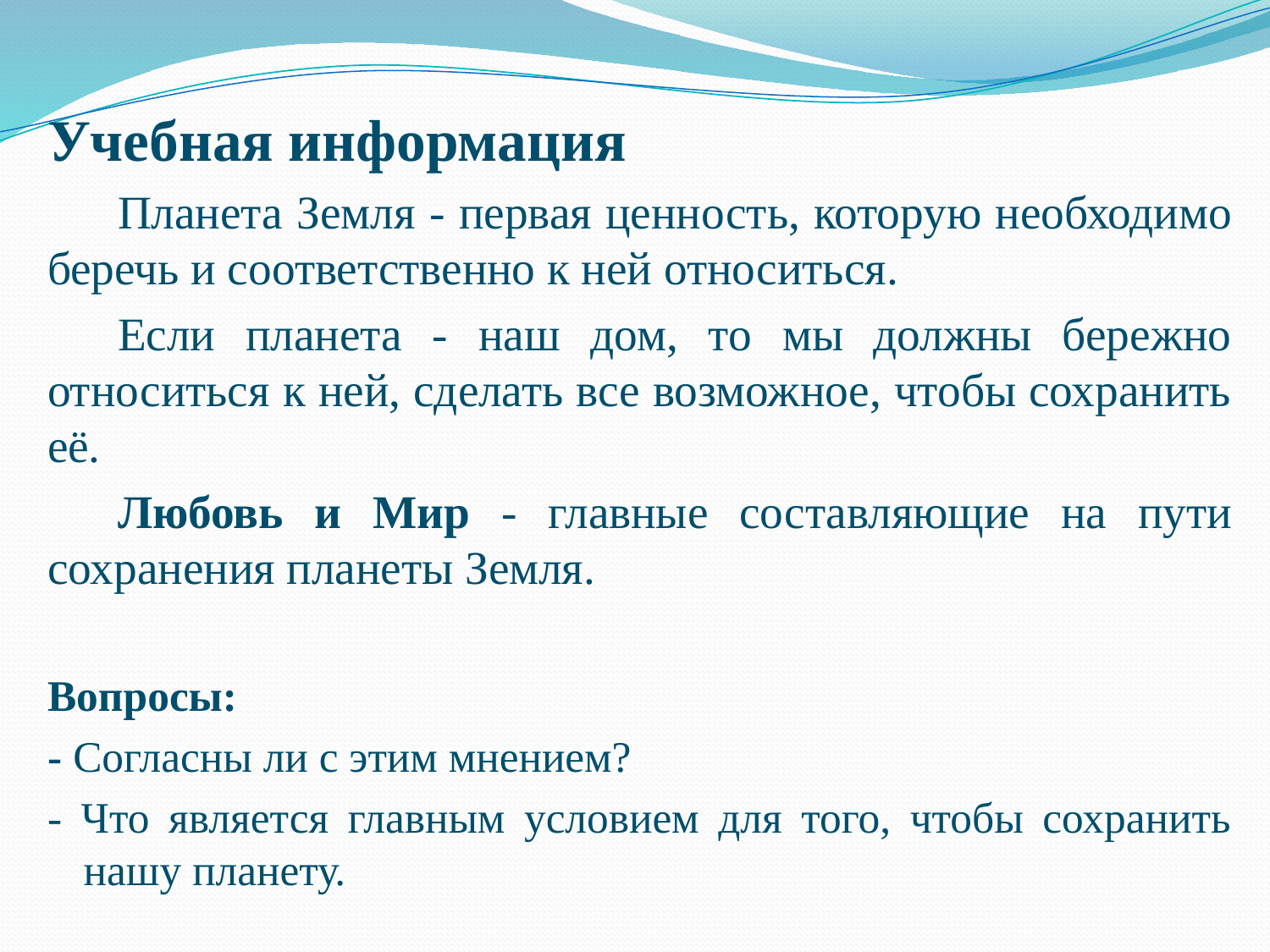

Учебная информация
Планета Земля - первая ценность, которую необходимо беречь и соответственно к ней относиться.
Если планета - наш дом, то мы должны бережно относиться к ней, сделать все возможное, чтобы сохранить её.
Любовь и Мир - главные составляющие на пути сохранения планеты Земля.

Вопросы:
- Согласны ли с этим мнением?
- Что является главным условием для того, чтобы сохранить нашу планету.